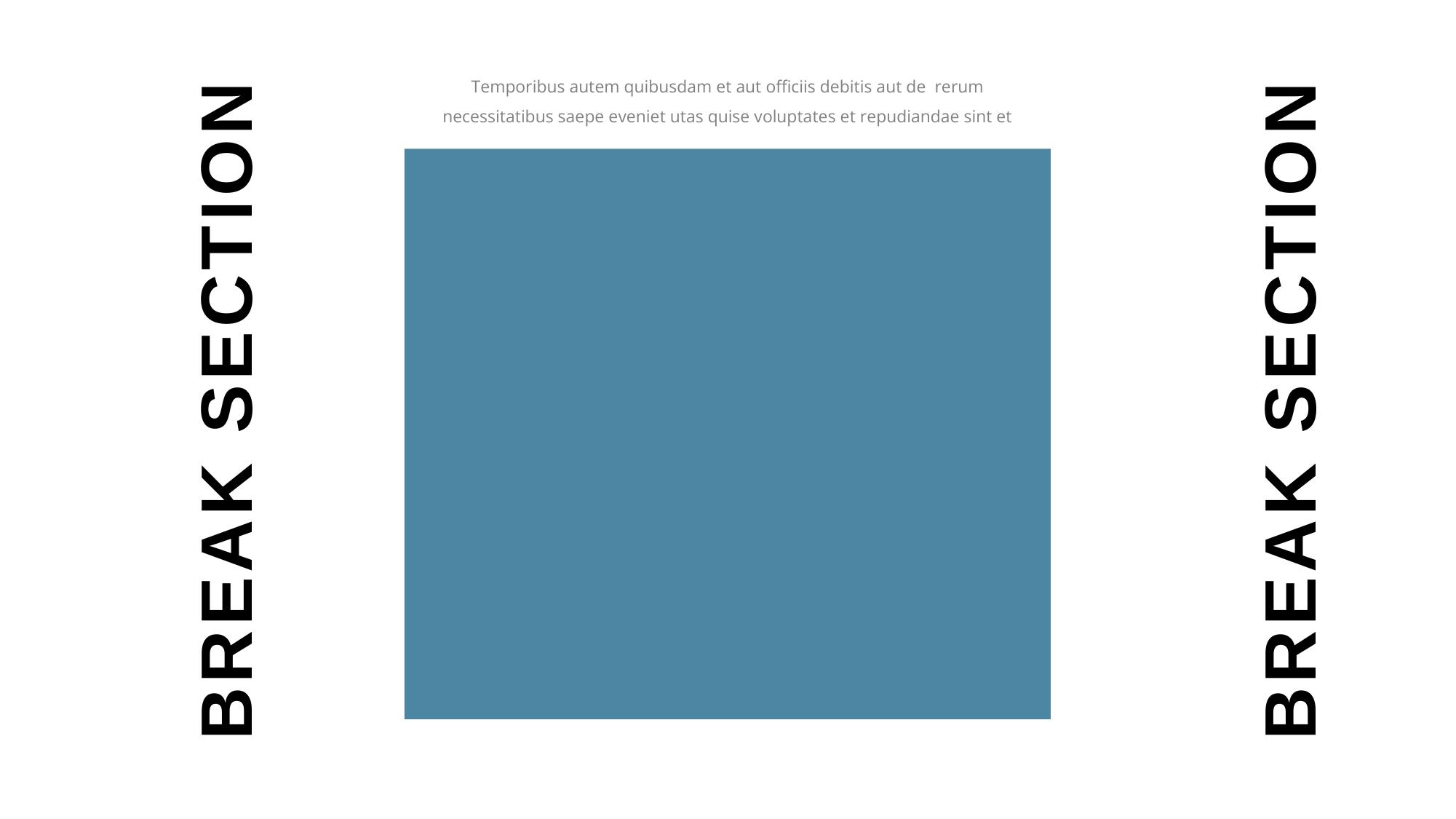

Temporibus autem quibusdam et aut officiis debitis aut de  rerum necessitatibus saepe eveniet utas quise voluptates et repudiandae sint et

BREAK SECTION
BREAK SECTION